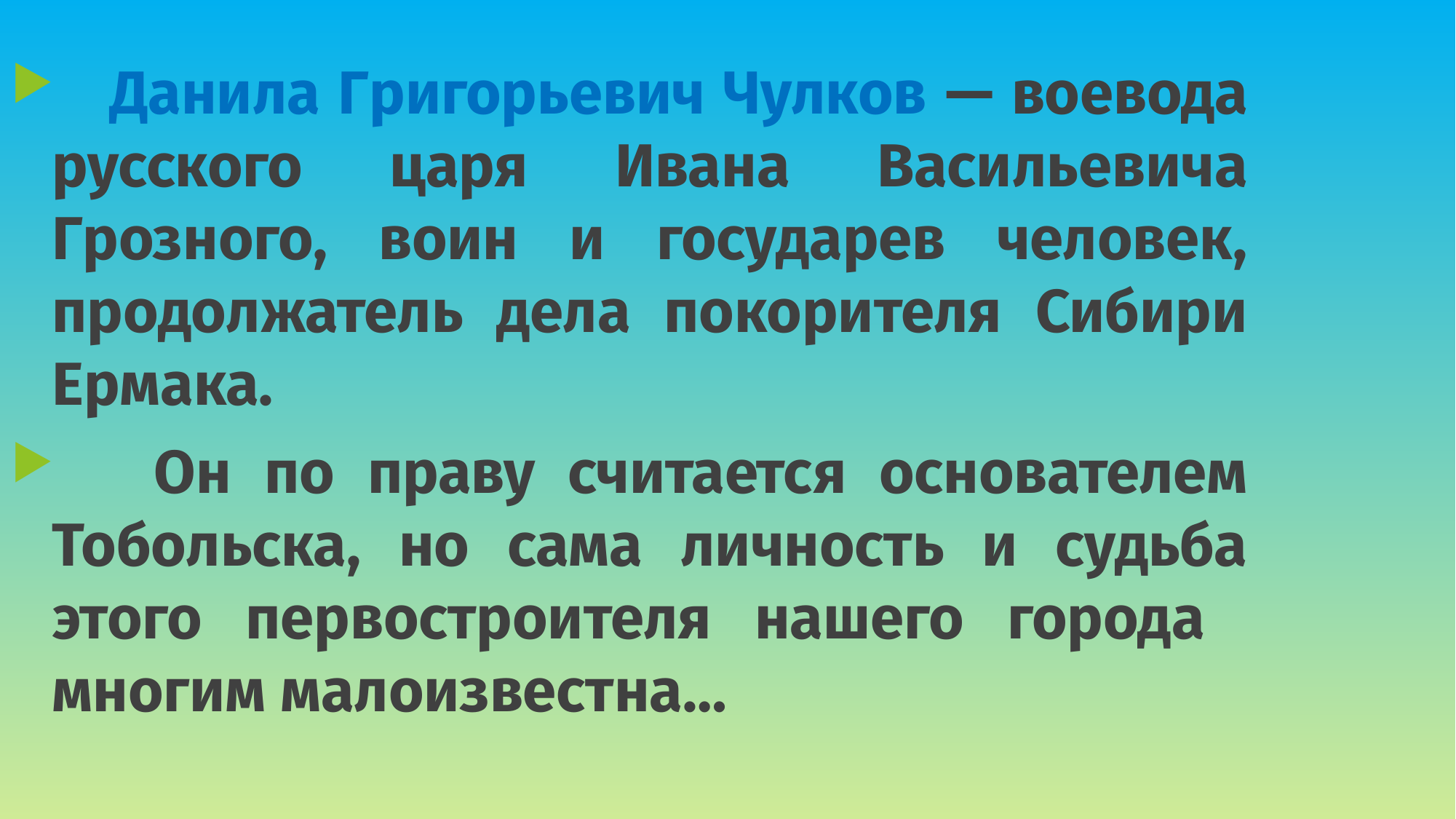

Данила Григорьевич Чулков — воевода русского царя Ивана Васильевича Грозного, воин и государев человек, продолжатель дела покорителя Сибири Ермака.
   Он по праву считается основателем Тобольска, но сама личность и судьба этого первостроителя нашего города  многим малоизвестна…